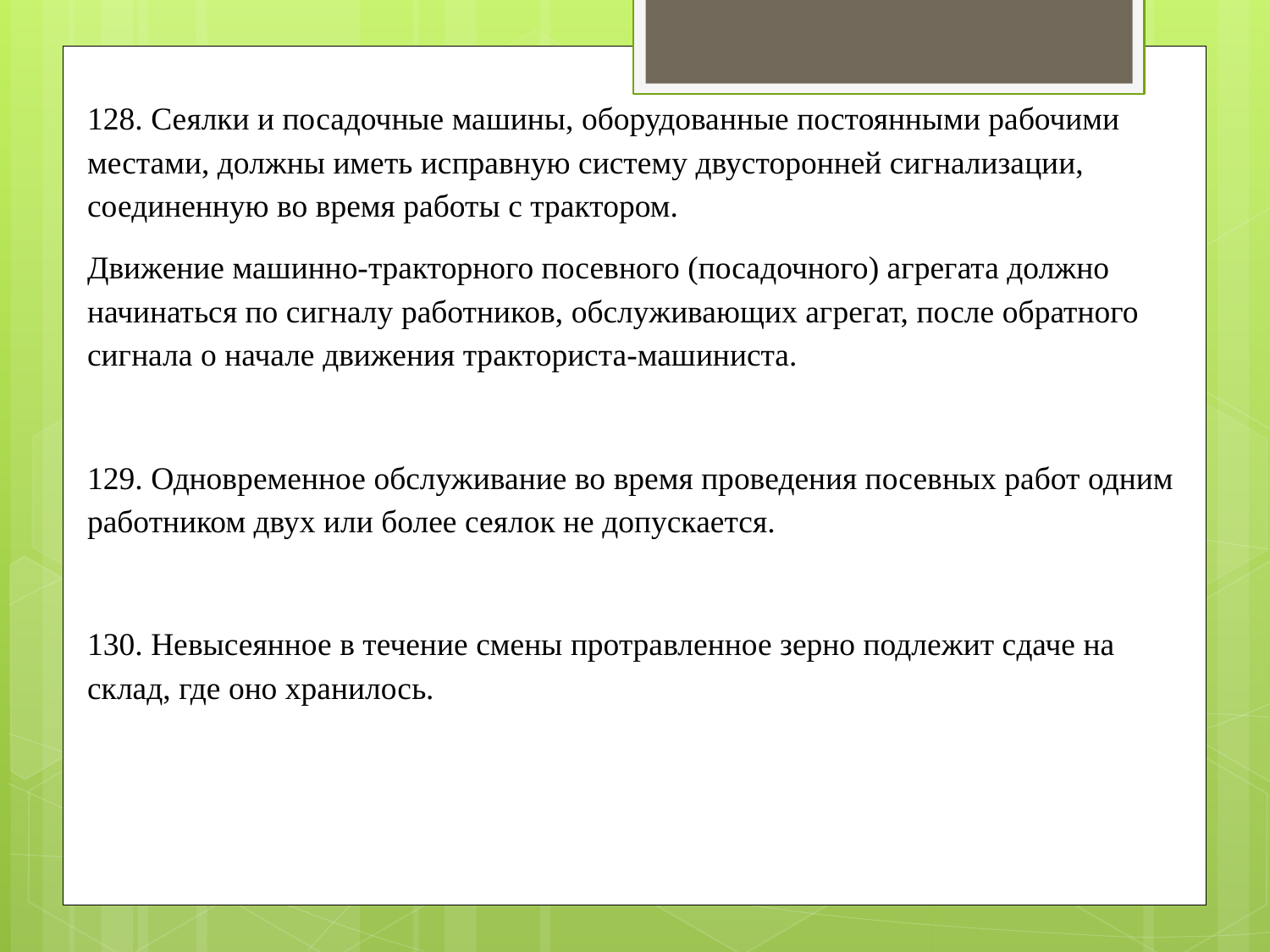

128. Сеялки и посадочные машины, оборудованные постоянными рабочими местами, должны иметь исправную систему двусторонней сигнализации, соединенную во время работы с трактором.
Движение машинно-тракторного посевного (посадочного) агрегата должно начинаться по сигналу работников, обслуживающих агрегат, после обратного сигнала о начале движения тракториста-машиниста.

129. Одновременное обслуживание во время проведения посевных работ одним работником двух или более сеялок не допускается.

130. Невысеянное в течение смены протравленное зерно подлежит сдаче на склад, где оно хранилось.